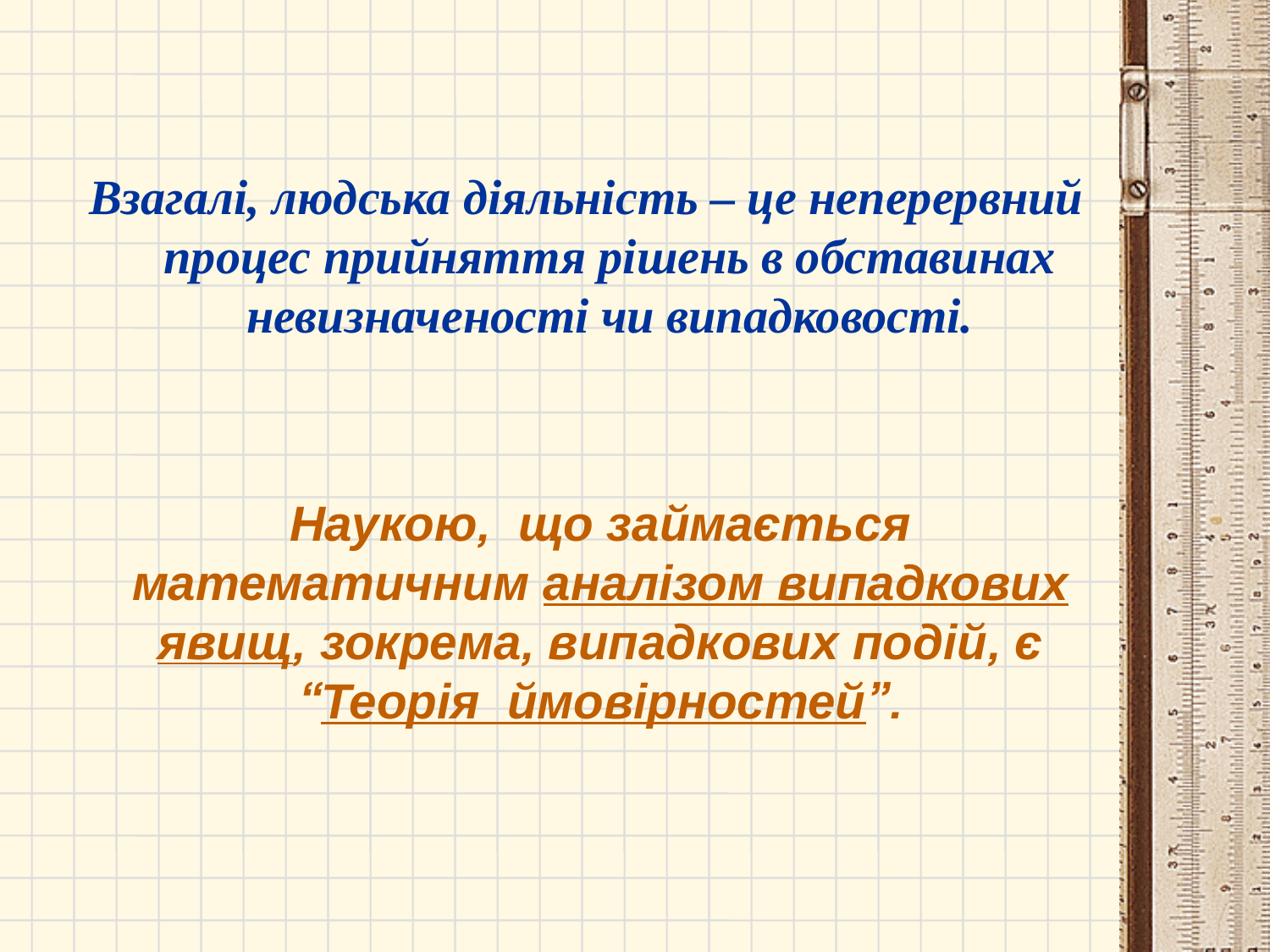

Взагалі, людська діяльність – це неперервний процес прийняття рішень в обставинах невизначеності чи випадковості.
Наукою,  що займається математичним аналізом випадкових явищ, зокрема, випадкових подій, є “Теорія  ймовірностей”.